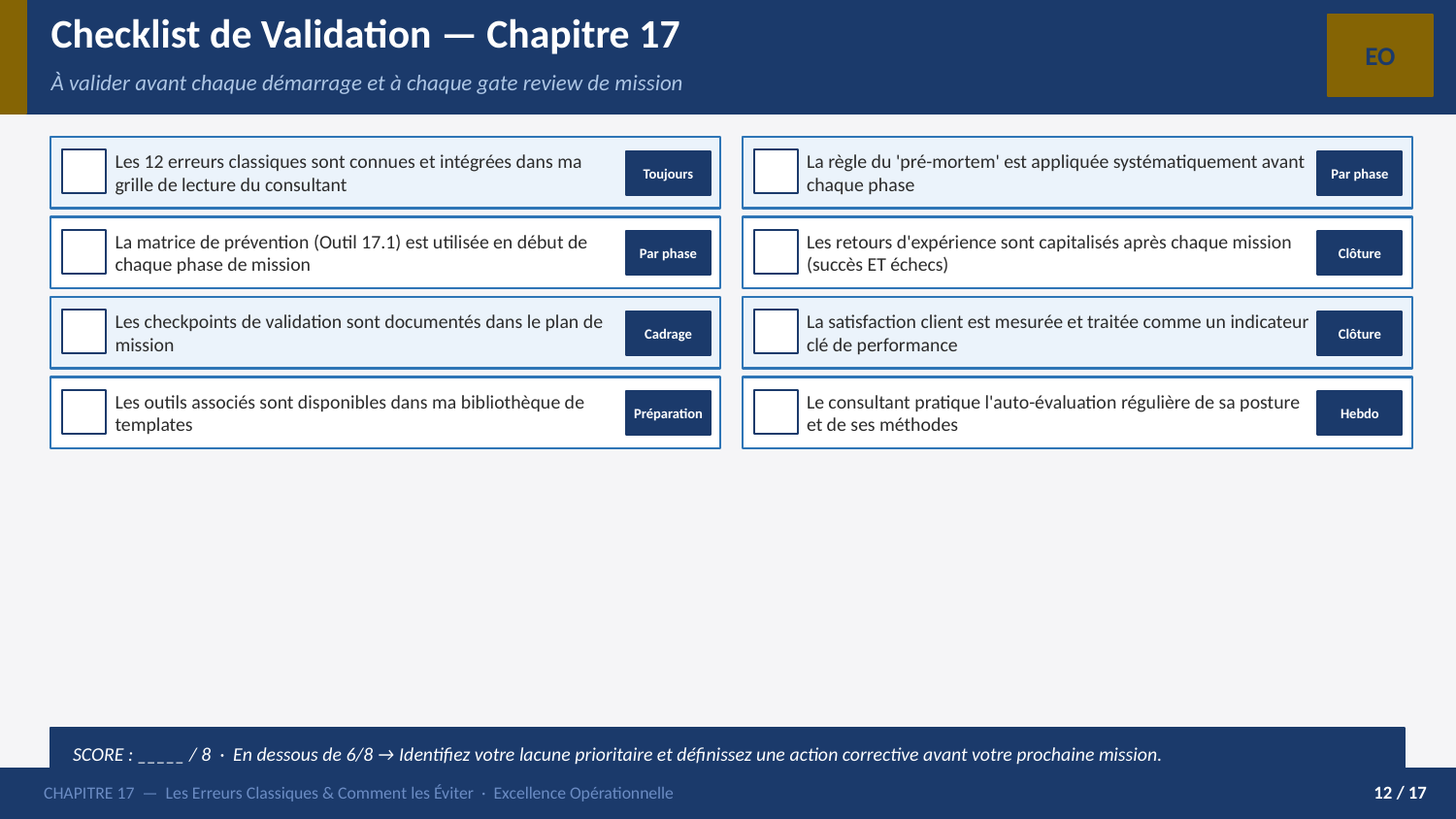

Checklist de Validation — Chapitre 17

EO
À valider avant chaque démarrage et à chaque gate review de mission

Les 12 erreurs classiques sont connues et intégrées dans ma grille de lecture du consultant
La règle du 'pré-mortem' est appliquée systématiquement avant chaque phase

Toujours

Par phase

La matrice de prévention (Outil 17.1) est utilisée en début de chaque phase de mission
Les retours d'expérience sont capitalisés après chaque mission (succès ET échecs)

Par phase

Clôture

Les checkpoints de validation sont documentés dans le plan de mission
La satisfaction client est mesurée et traitée comme un indicateur clé de performance

Cadrage

Clôture

Les outils associés sont disponibles dans ma bibliothèque de templates
Le consultant pratique l'auto-évaluation régulière de sa posture et de ses méthodes

Préparation

Hebdo

SCORE : _____ / 8  ·  En dessous de 6/8 → Identifiez votre lacune prioritaire et définissez une action corrective avant votre prochaine mission.

CHAPITRE 17  —  Les Erreurs Classiques & Comment les Éviter  ·  Excellence Opérationnelle
12 / 17